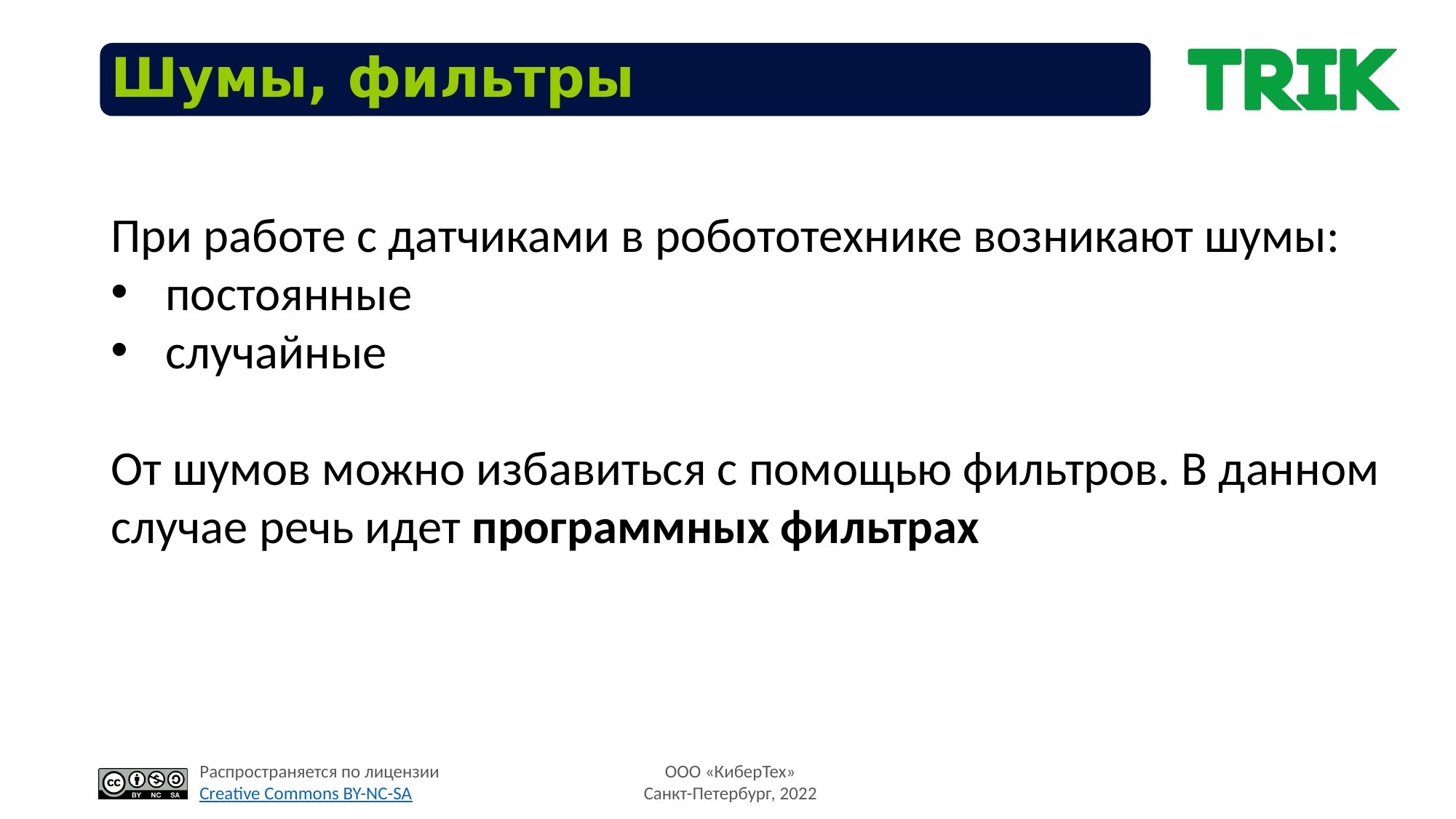

# Шумы, фильтры
При работе с датчиками в робототехнике возникают шумы:
постоянные
случайные

От шумов можно избавиться с помощью фильтров. В данном случае речь идет программных фильтрах